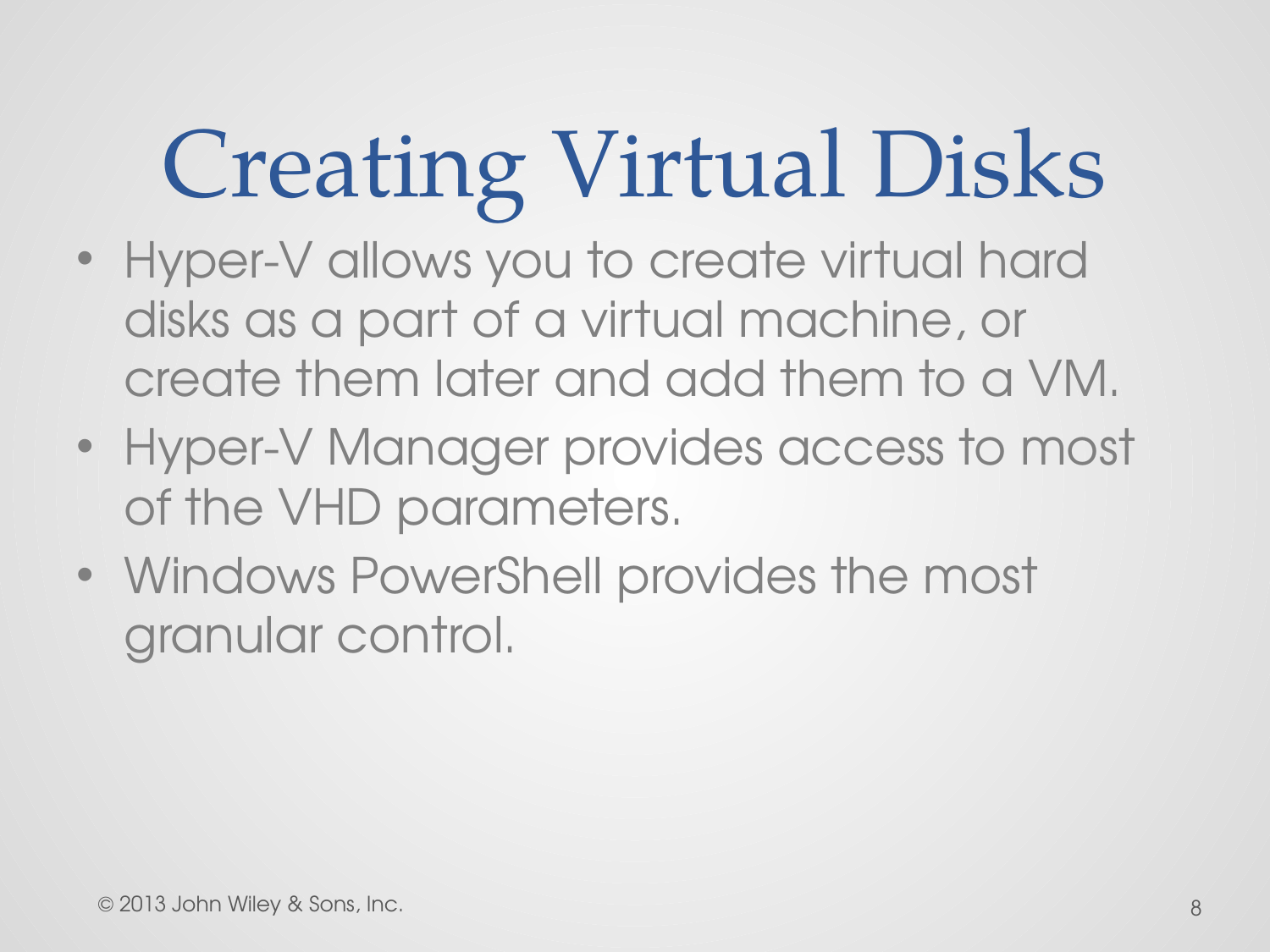

# Creating Virtual Disks
Hyper-V allows you to create virtual hard disks as a part of a virtual machine, or create them later and add them to a VM.
Hyper-V Manager provides access to most of the VHD parameters.
Windows PowerShell provides the most granular control.
© 2013 John Wiley & Sons, Inc.
8